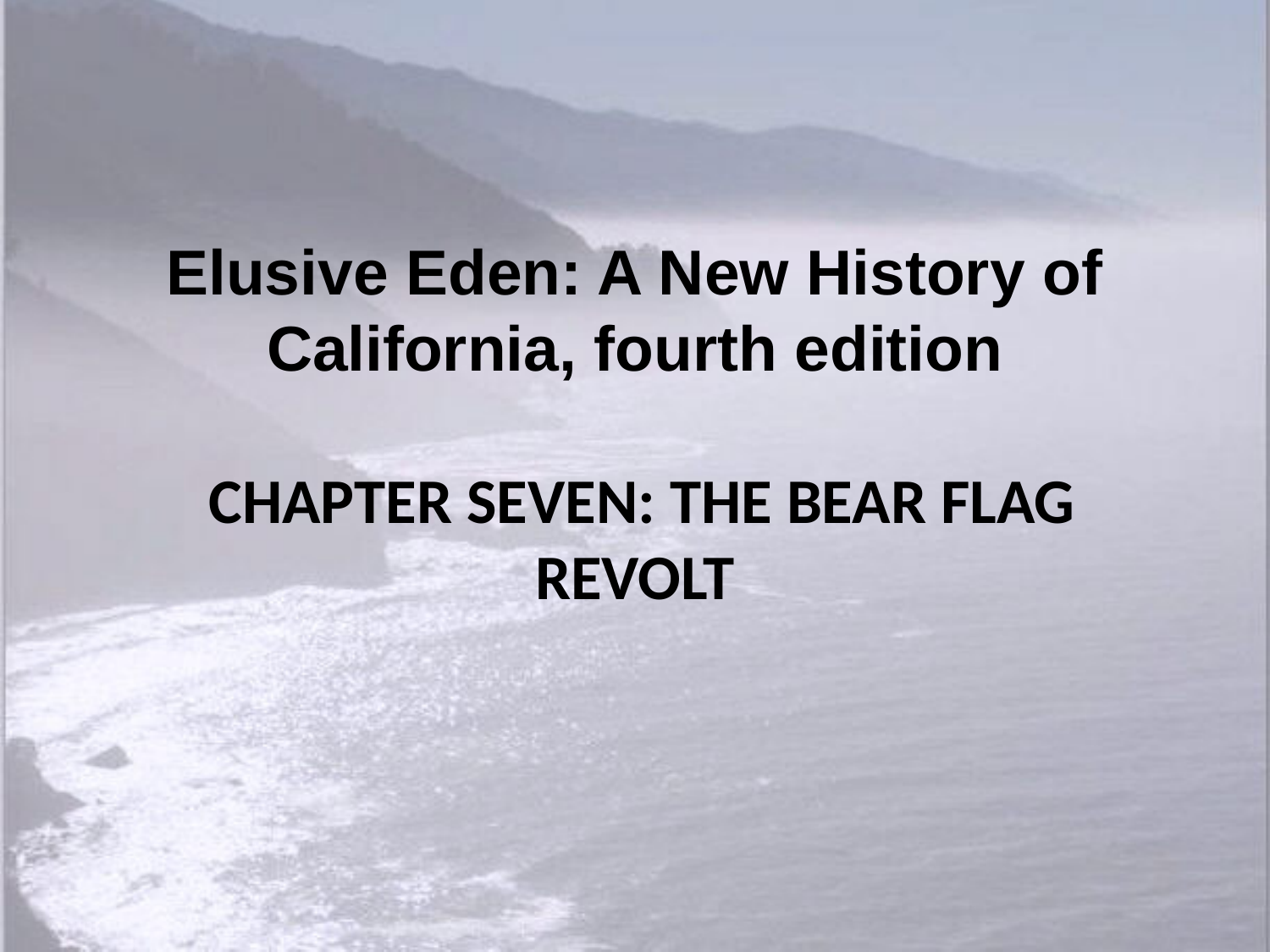

# Elusive Eden: A New History of California, fourth edition CHAPTER SEVEN: THE BEAR FLAG REVOLT